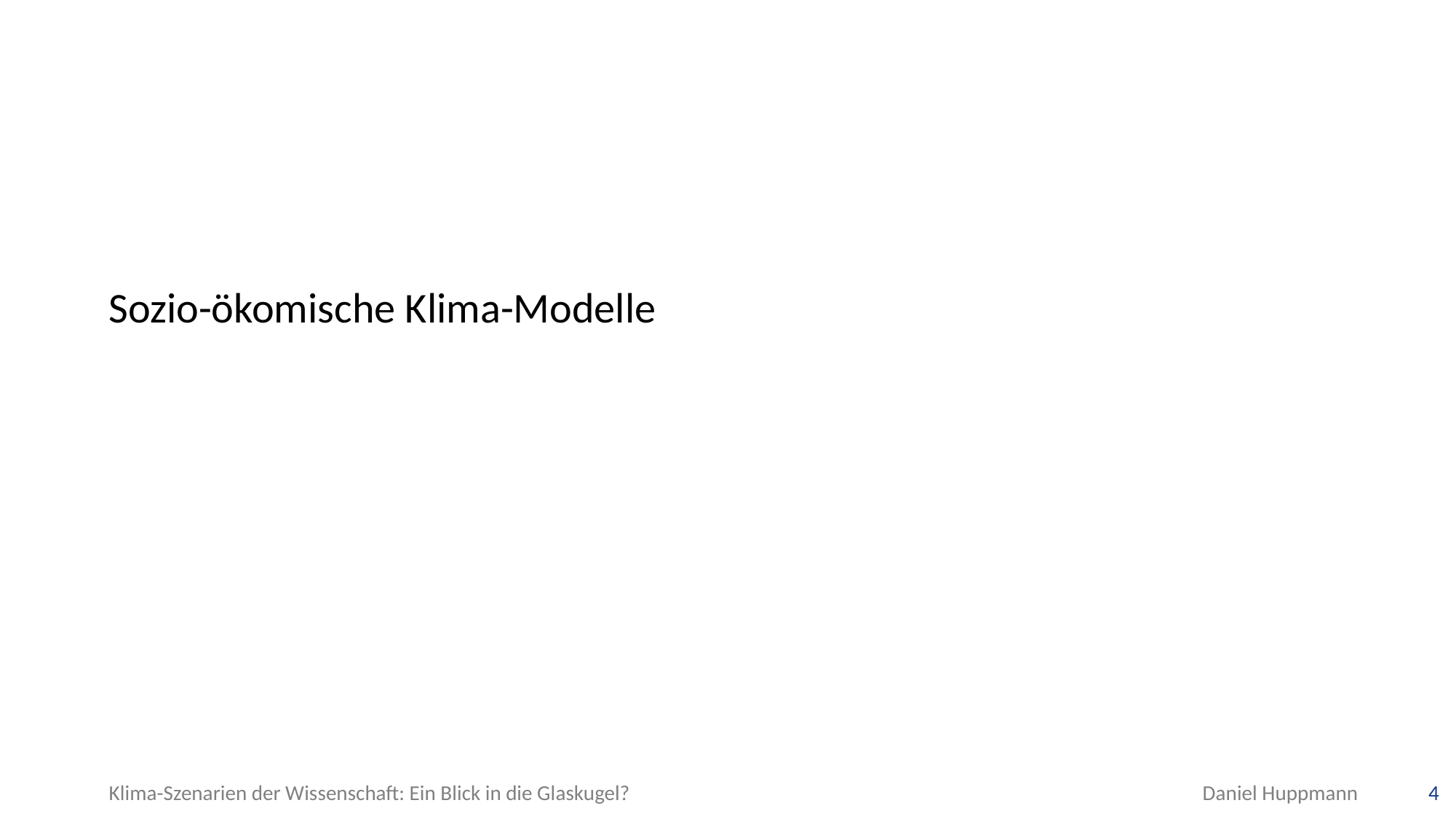

# Sozio-ökomische Klima-Modelle

Klima-Szenarien der Wissenschaft: Ein Blick in die Glaskugel?
Daniel Huppmann
4